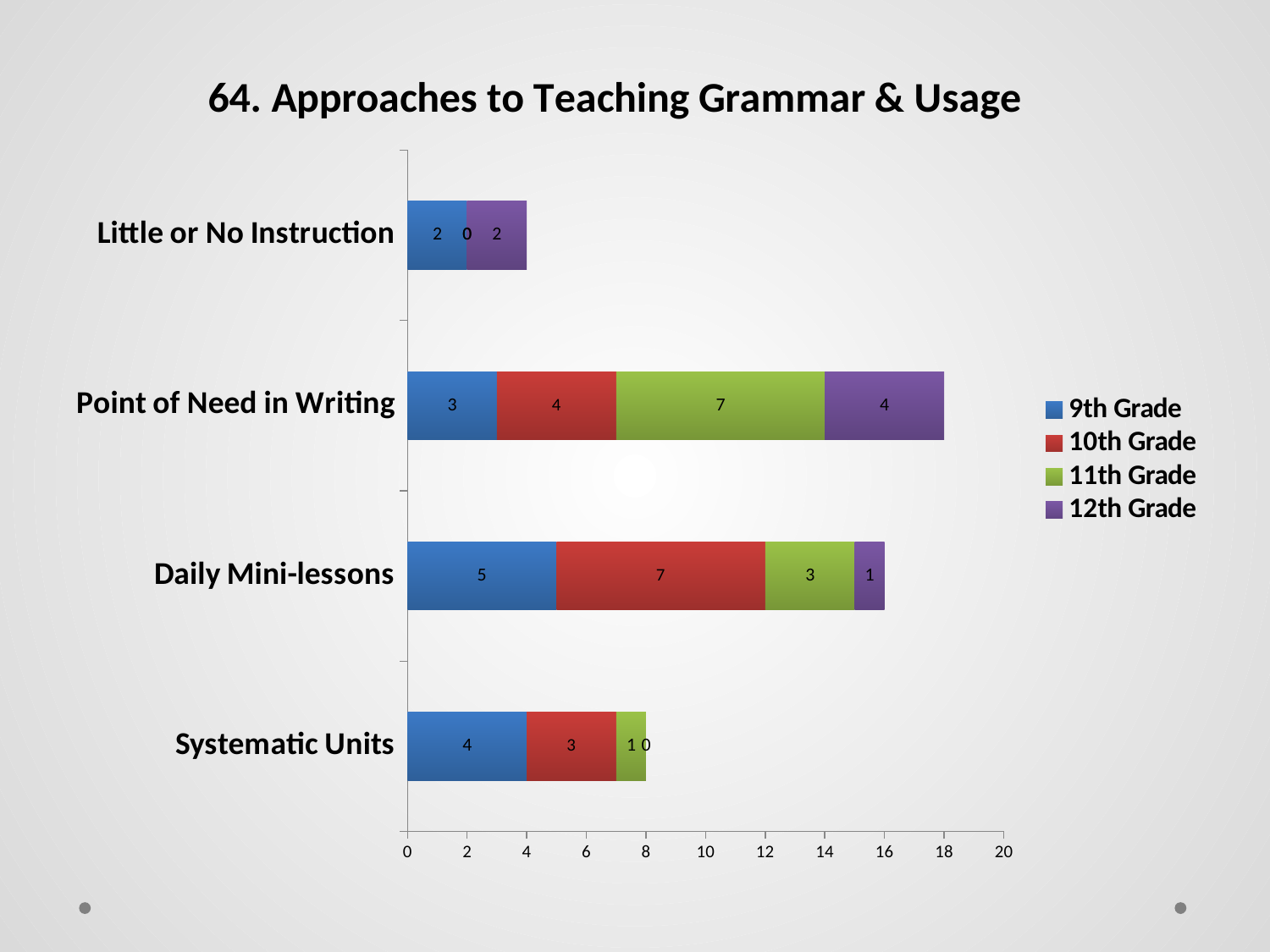

### Chart: 64. Approaches to Teaching Grammar & Usage

| Category | 9th Grade | 10th Grade | 11th Grade | 12th Grade |
|---|---|---|---|---|
| Systematic Units | 4.0 | 3.0 | 1.0 | 0.0 |
| Daily Mini-lessons | 5.0 | 7.0 | 3.0 | 1.0 |
| Point of Need in Writing | 3.0 | 4.0 | 7.0 | 4.0 |
| Little or No Instruction | 2.0 | 0.0 | 0.0 | 2.0 |